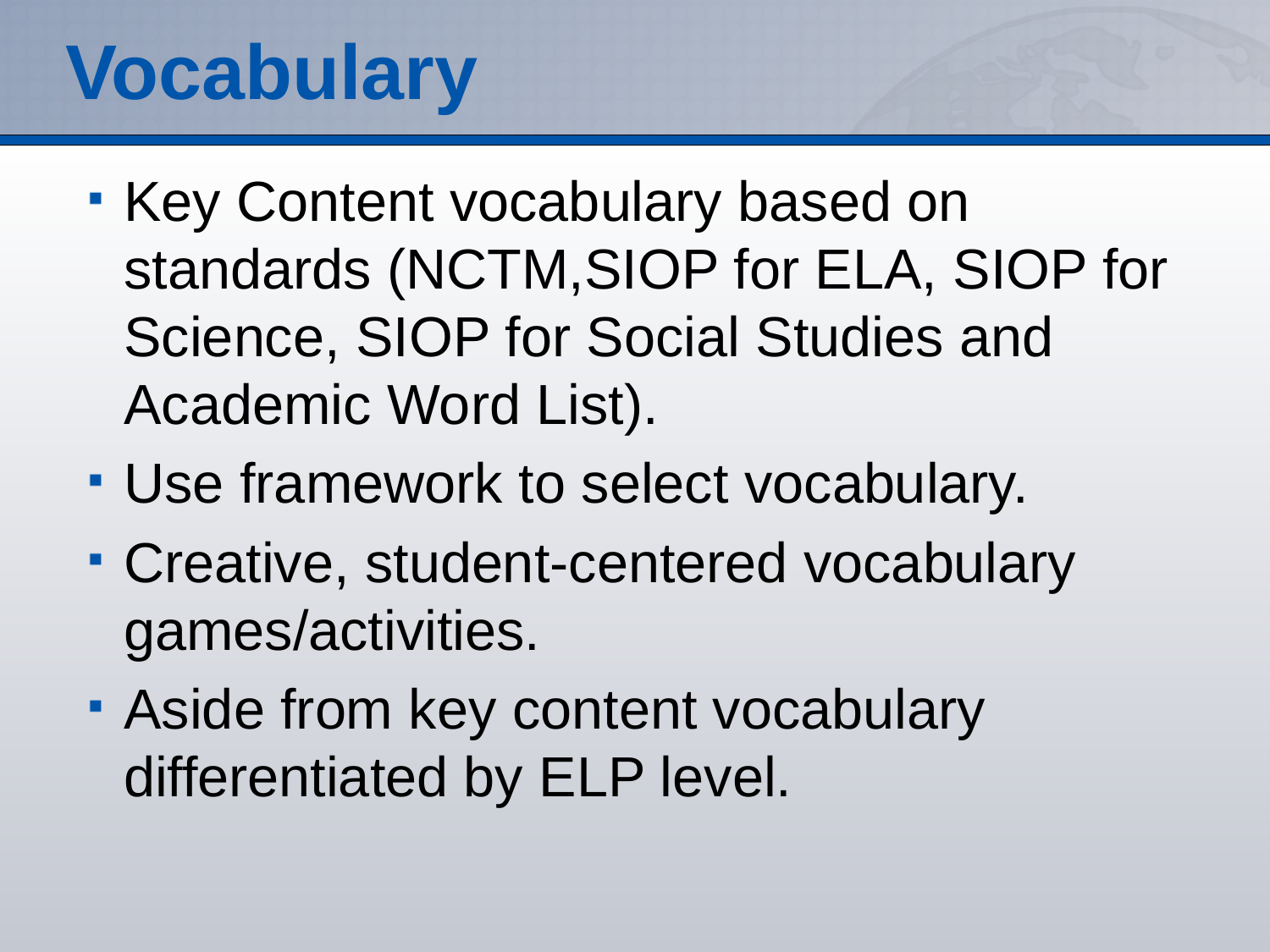

# Vocabulary
Key Content vocabulary based on standards (NCTM,SIOP for ELA, SIOP for Science, SIOP for Social Studies and Academic Word List).
Use framework to select vocabulary.
Creative, student-centered vocabulary games/activities.
Aside from key content vocabulary differentiated by ELP level.